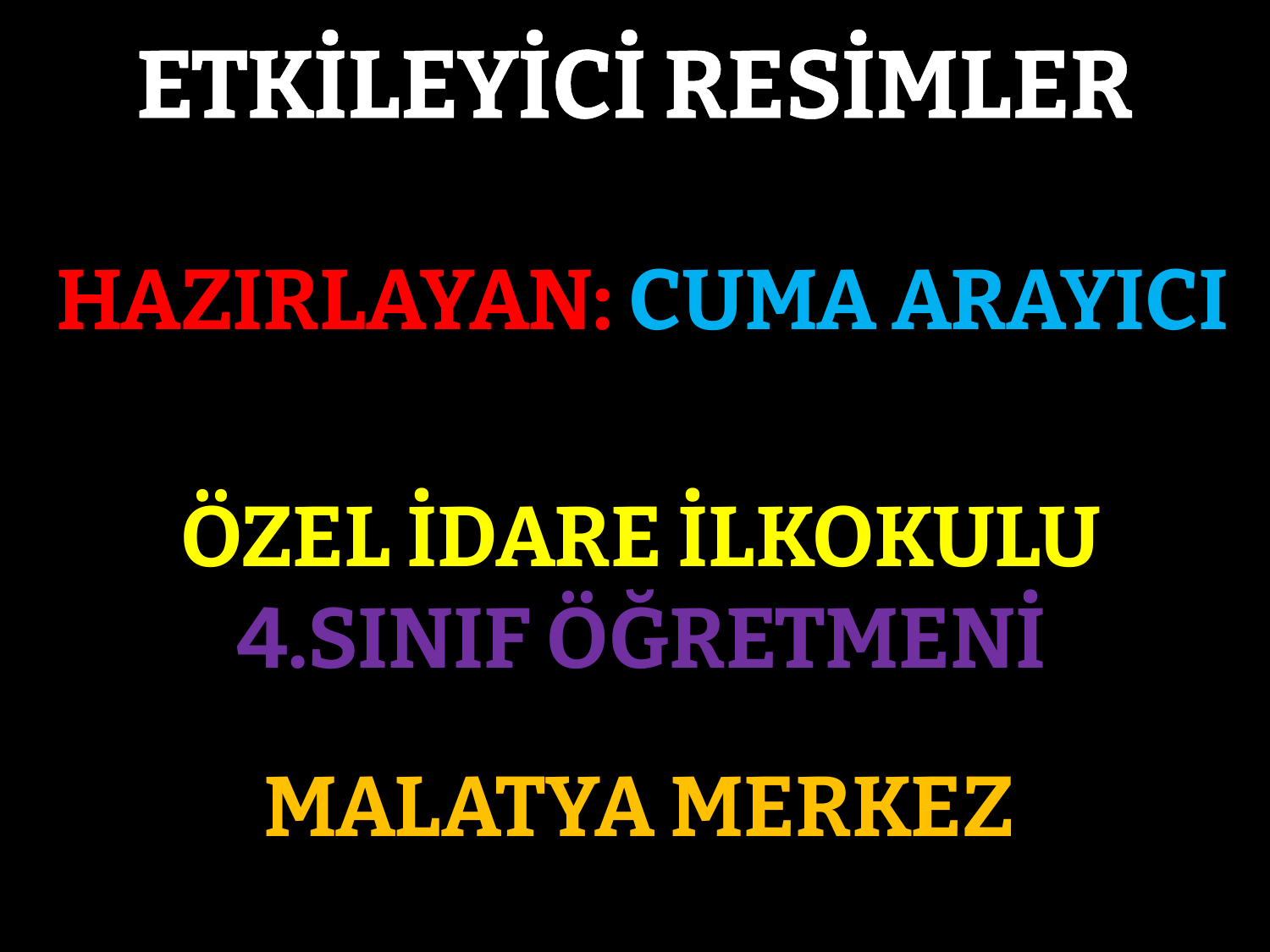

ETKİLEYİCİ RESİMLER
HAZIRLAYAN: CUMA ARAYICI
#
ÖZEL İDARE İLKOKULU
4.SINIF ÖĞRETMENİ
MALATYA MERKEZ